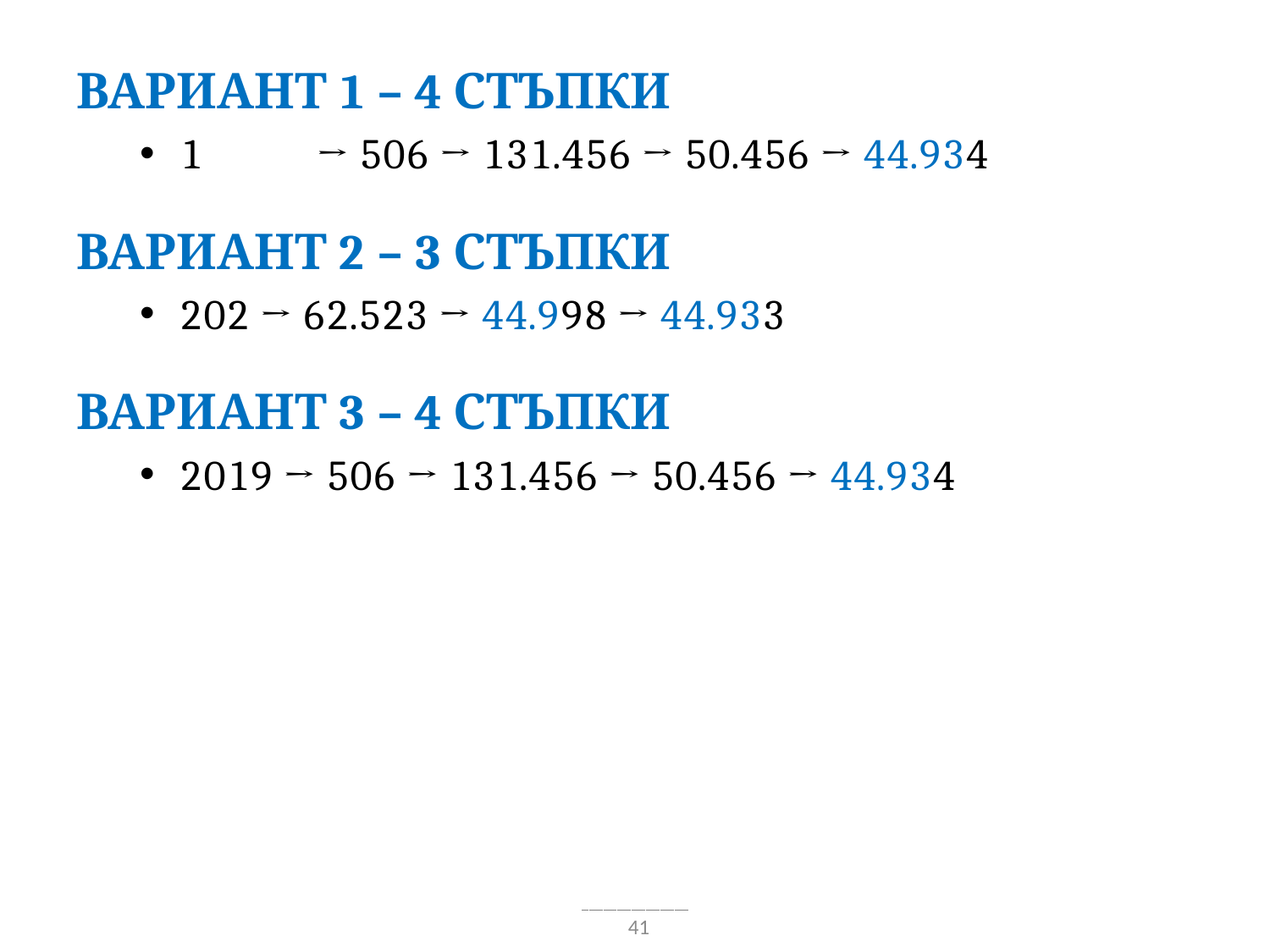

Вариант 1 – 4 стъпки
1	 → 506 → 131.456 → 50.456 → 44.934
Вариант 2 – 3 стъпки
202 → 62.523 → 44.998 → 44.933
Вариант 3 – 4 стъпки
2019 → 506 → 131.456 → 50.456 → 44.934

41